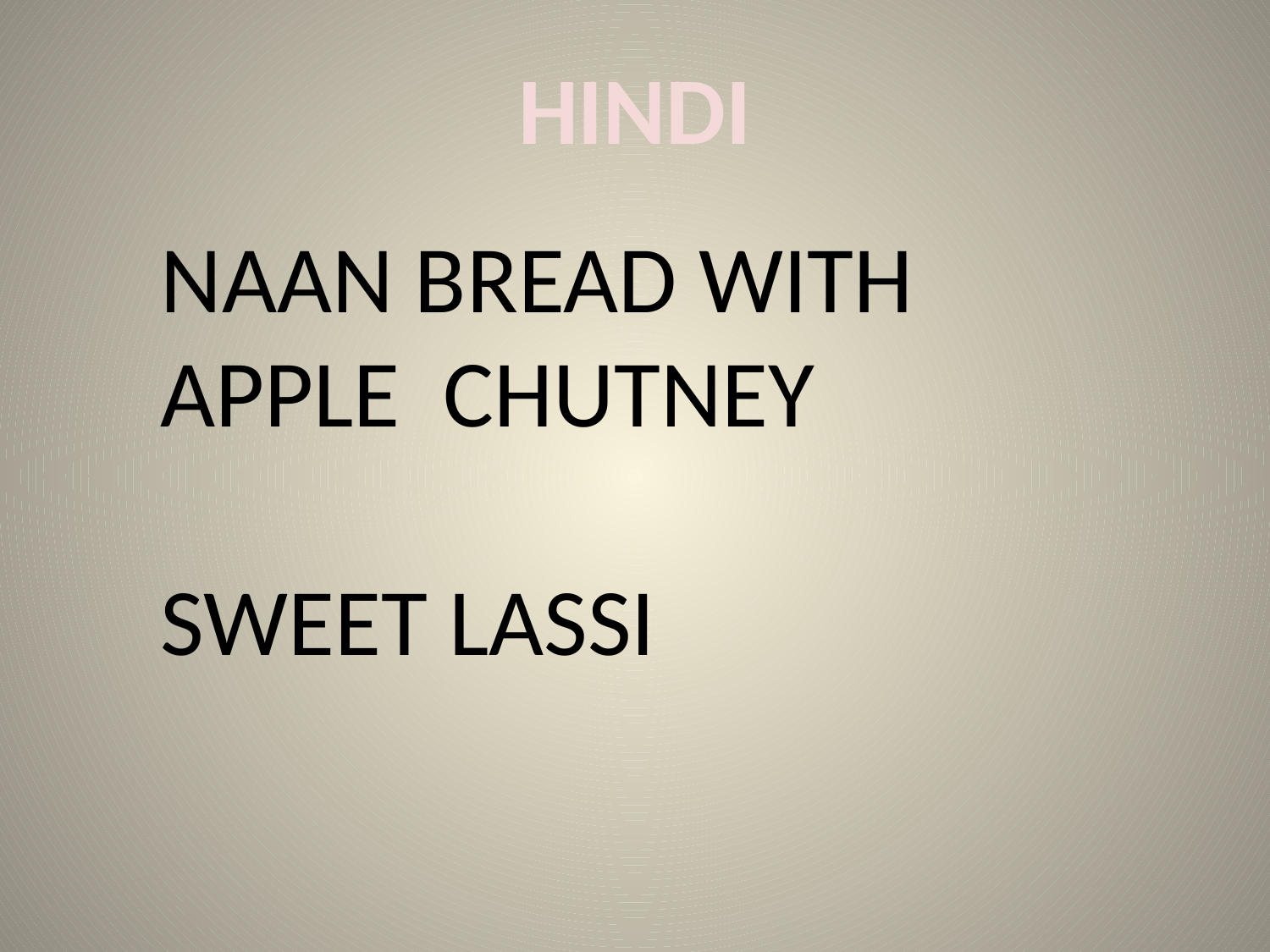

HINDI
NAAN BREAD WITH     APPLE  CHUTNEY

SWEET LASSI